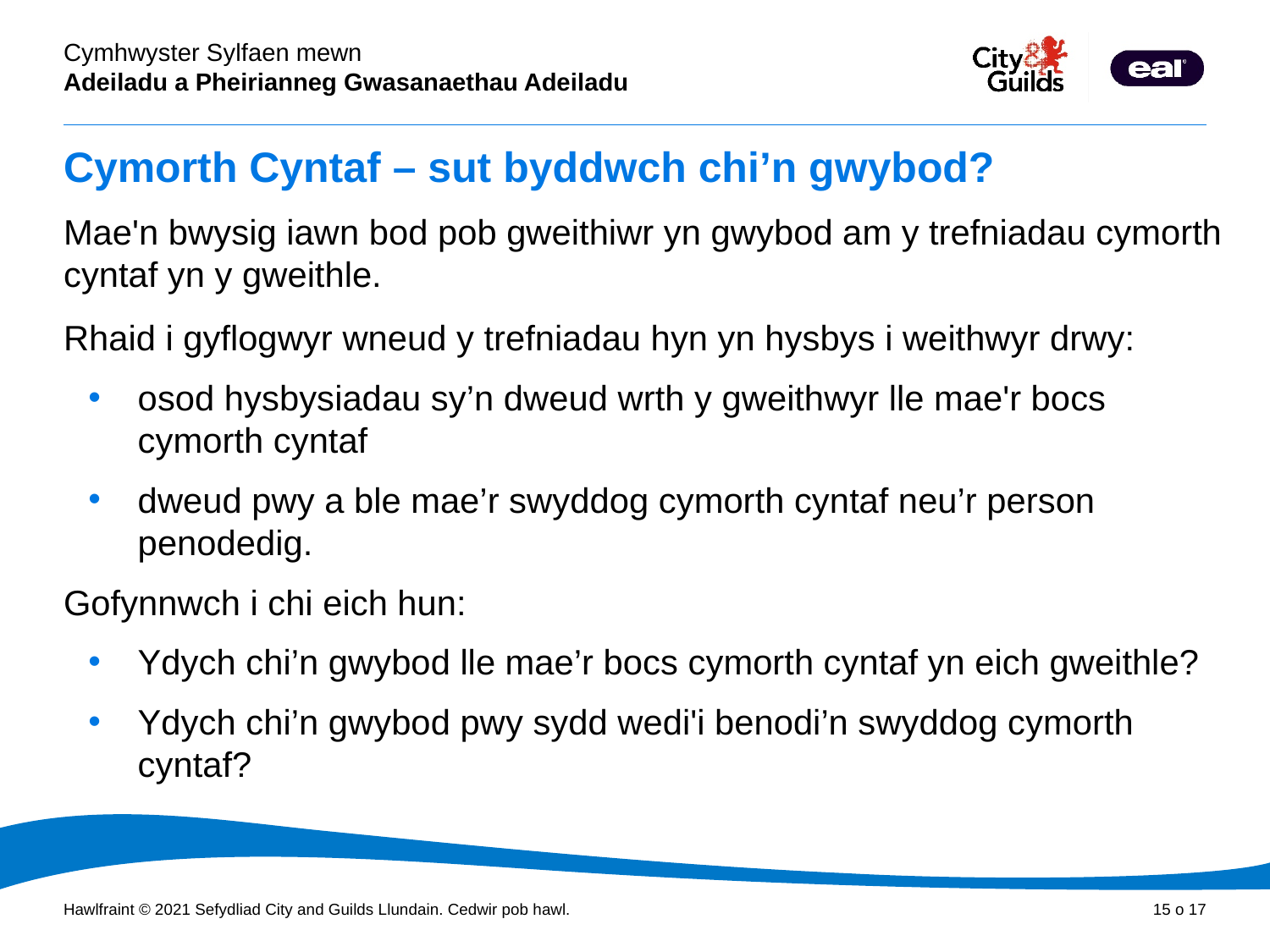

# Cymorth Cyntaf – sut byddwch chi’n gwybod?
Mae'n bwysig iawn bod pob gweithiwr yn gwybod am y trefniadau cymorth cyntaf yn y gweithle.
Rhaid i gyflogwyr wneud y trefniadau hyn yn hysbys i weithwyr drwy:
osod hysbysiadau sy’n dweud wrth y gweithwyr lle mae'r bocs cymorth cyntaf
dweud pwy a ble mae’r swyddog cymorth cyntaf neu’r person penodedig.
Gofynnwch i chi eich hun:
Ydych chi’n gwybod lle mae’r bocs cymorth cyntaf yn eich gweithle?
Ydych chi’n gwybod pwy sydd wedi'i benodi’n swyddog cymorth cyntaf?